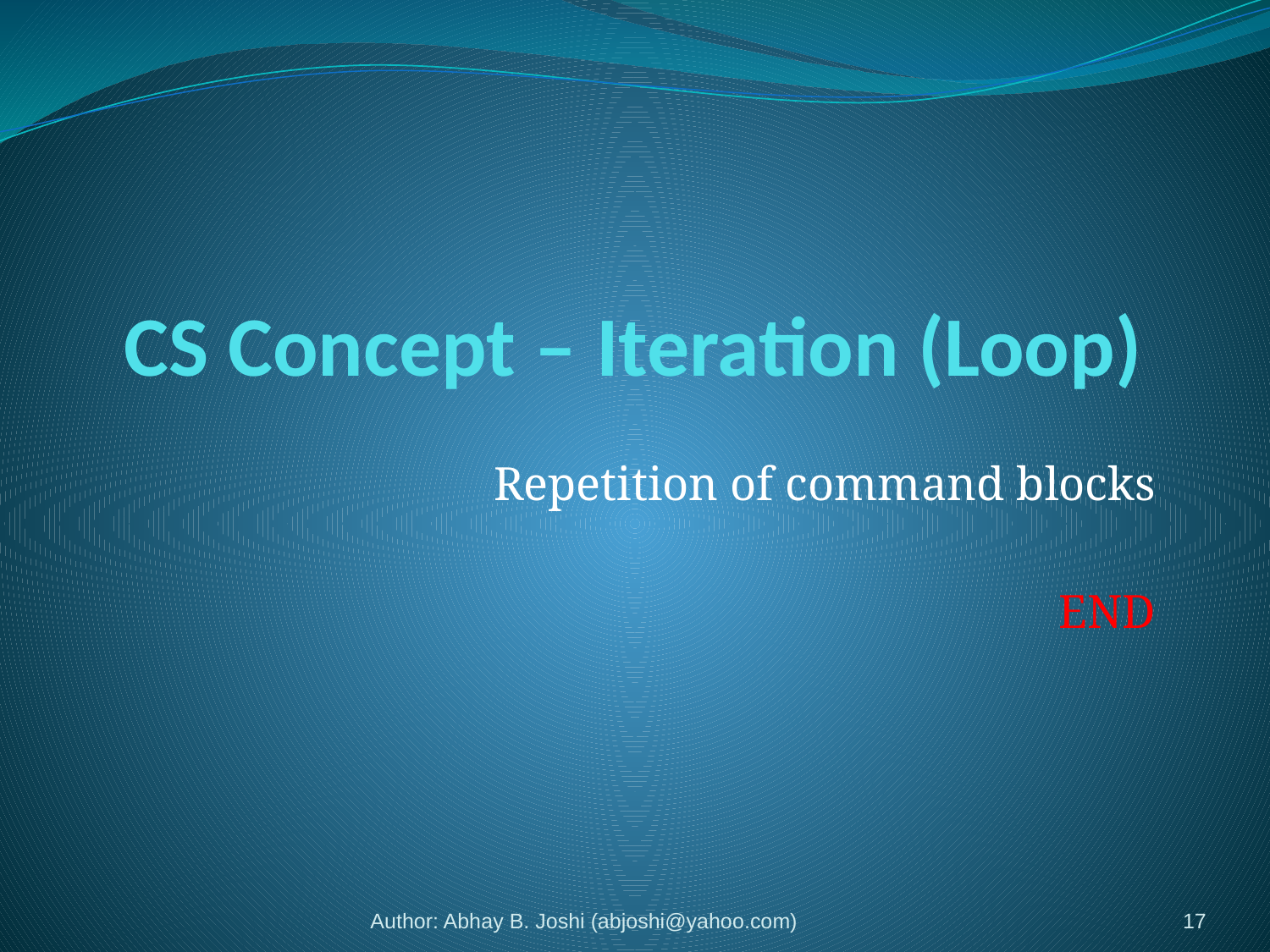

# CS Concept – Iteration (Loop)
Repetition of command blocks

END
Author: Abhay B. Joshi (abjoshi@yahoo.com)
17